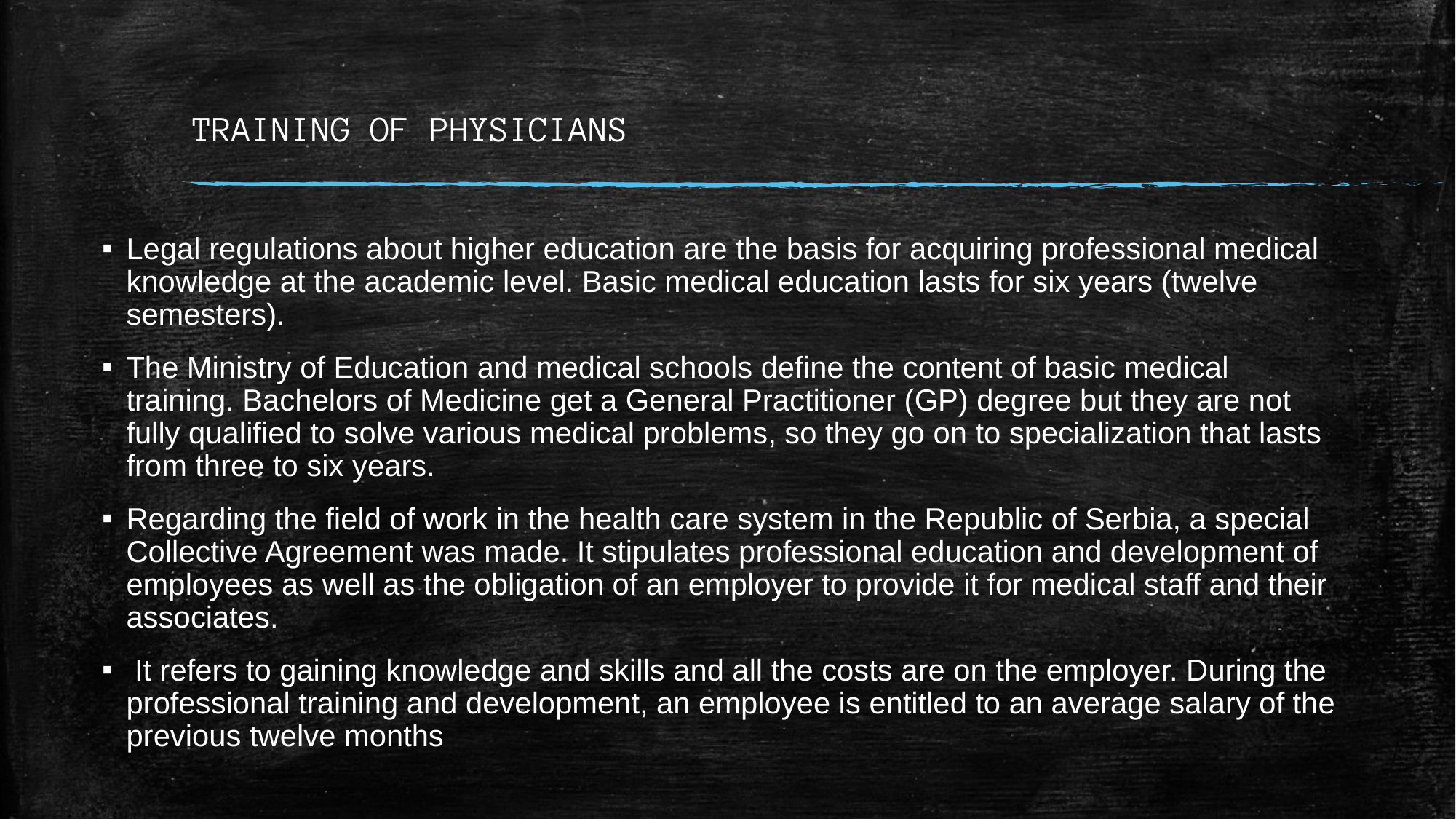

# TRAINING OF PHYSICIANS
Legal regulations about higher education are the basis for acquiring professional medical knowledge at the academic level. Basic medical education lasts for six years (twelve semesters).
The Ministry of Education and medical schools deﬁne the content of basic medical training. Bachelors of Medicine get a General Practitioner (GP) degree but they are not fully qualiﬁed to solve various medical problems, so they go on to specialization that lasts from three to six years.
Regarding the ﬁeld of work in the health care system in the Republic of Serbia, a special Collective Agreement was made. It stipulates professional education and development of employees as well as the obligation of an employer to provide it for medical staff and their associates.
 It refers to gaining knowledge and skills and all the costs are on the employer. During the professional training and development, an employee is entitled to an average salary of the previous twelve months